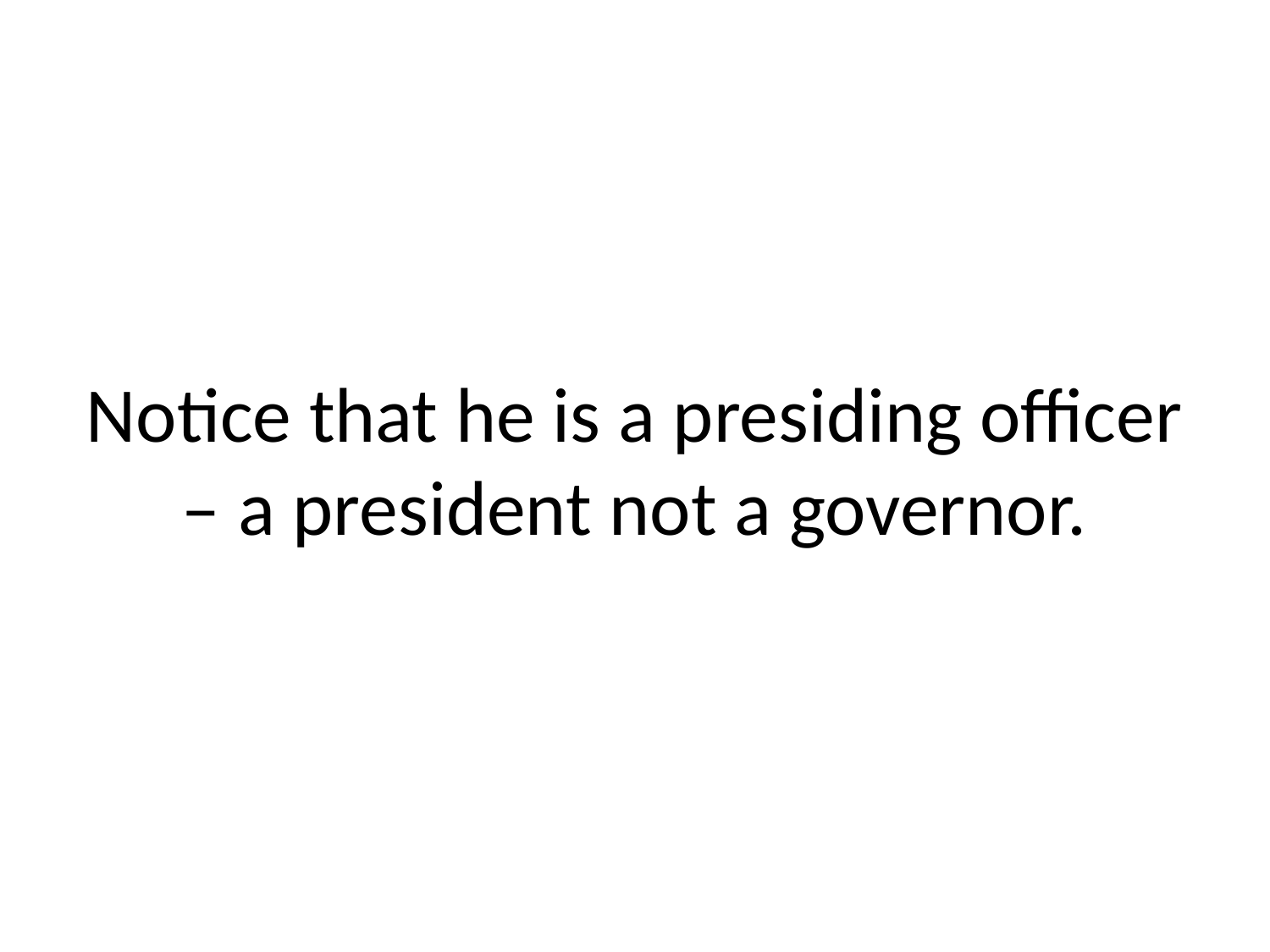

# Notice that he is a presiding officer – a president not a governor.